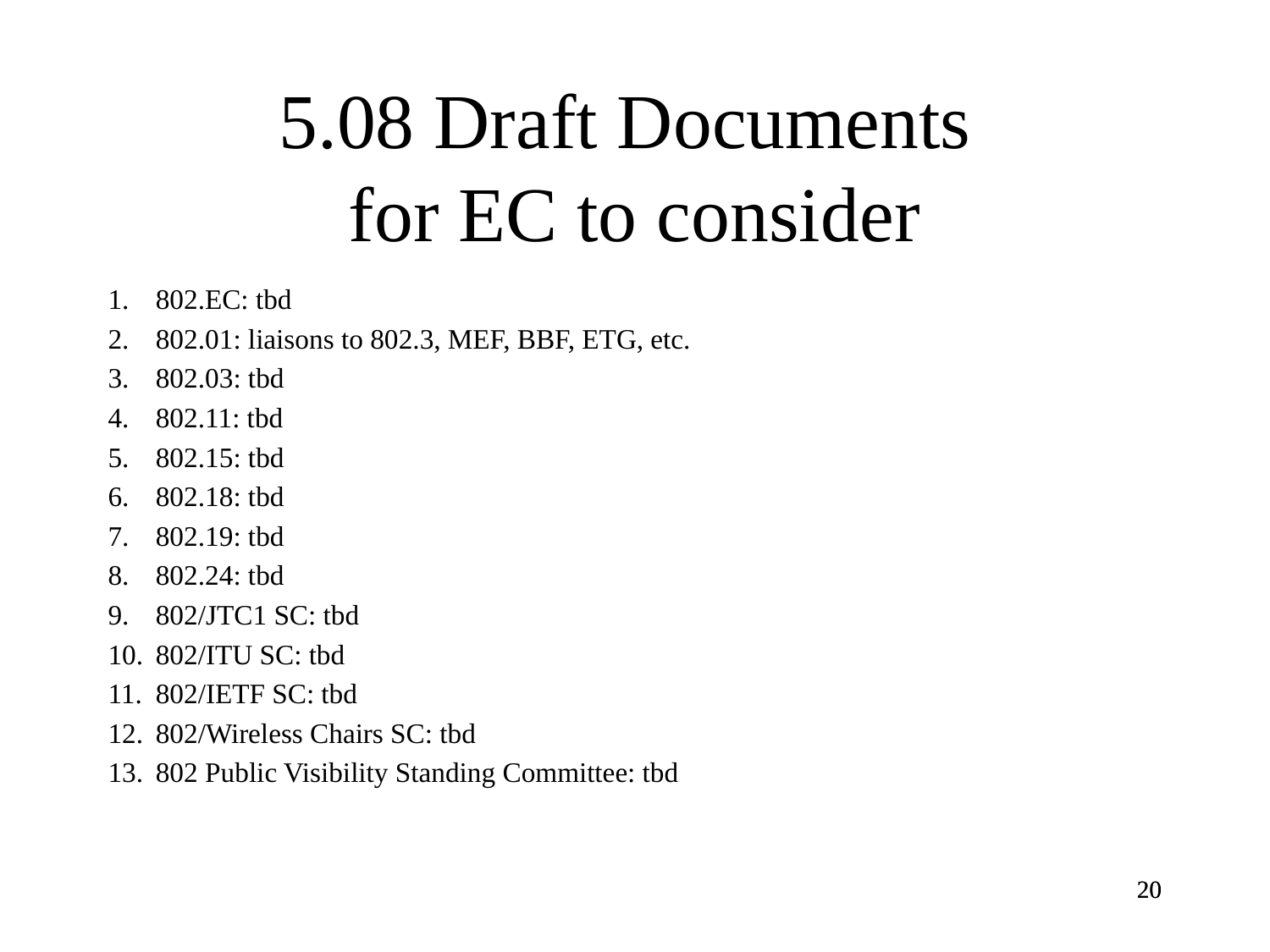

# 5.08 Draft Documents for EC to consider
802.EC: tbd
802.01: liaisons to 802.3, MEF, BBF, ETG, etc.
802.03: tbd
802.11: tbd
802.15: tbd
802.18: tbd
802.19: tbd
802.24: tbd
802/JTC1 SC: tbd
802/ITU SC: tbd
802/IETF SC: tbd
802/Wireless Chairs SC: tbd
802 Public Visibility Standing Committee: tbd

20
20